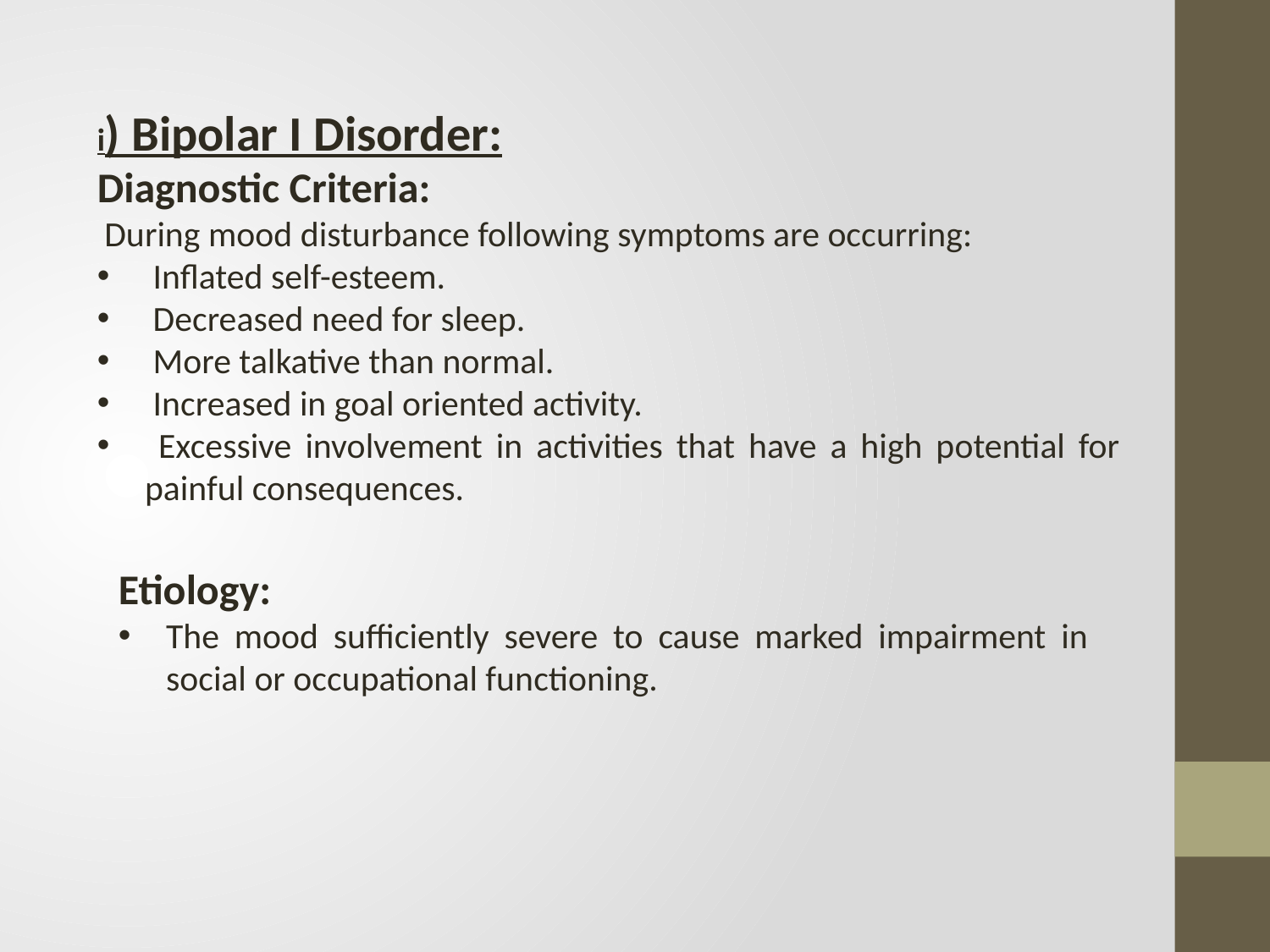

i) Bipolar I Disorder:
Diagnostic Criteria:
 During mood disturbance following symptoms are occurring:
 Inflated self-esteem.
 Decreased need for sleep.
 More talkative than normal.
 Increased in goal oriented activity.
 Excessive involvement in activities that have a high potential for painful consequences.

Etiology:
The mood sufficiently severe to cause marked impairment in social or occupational functioning.